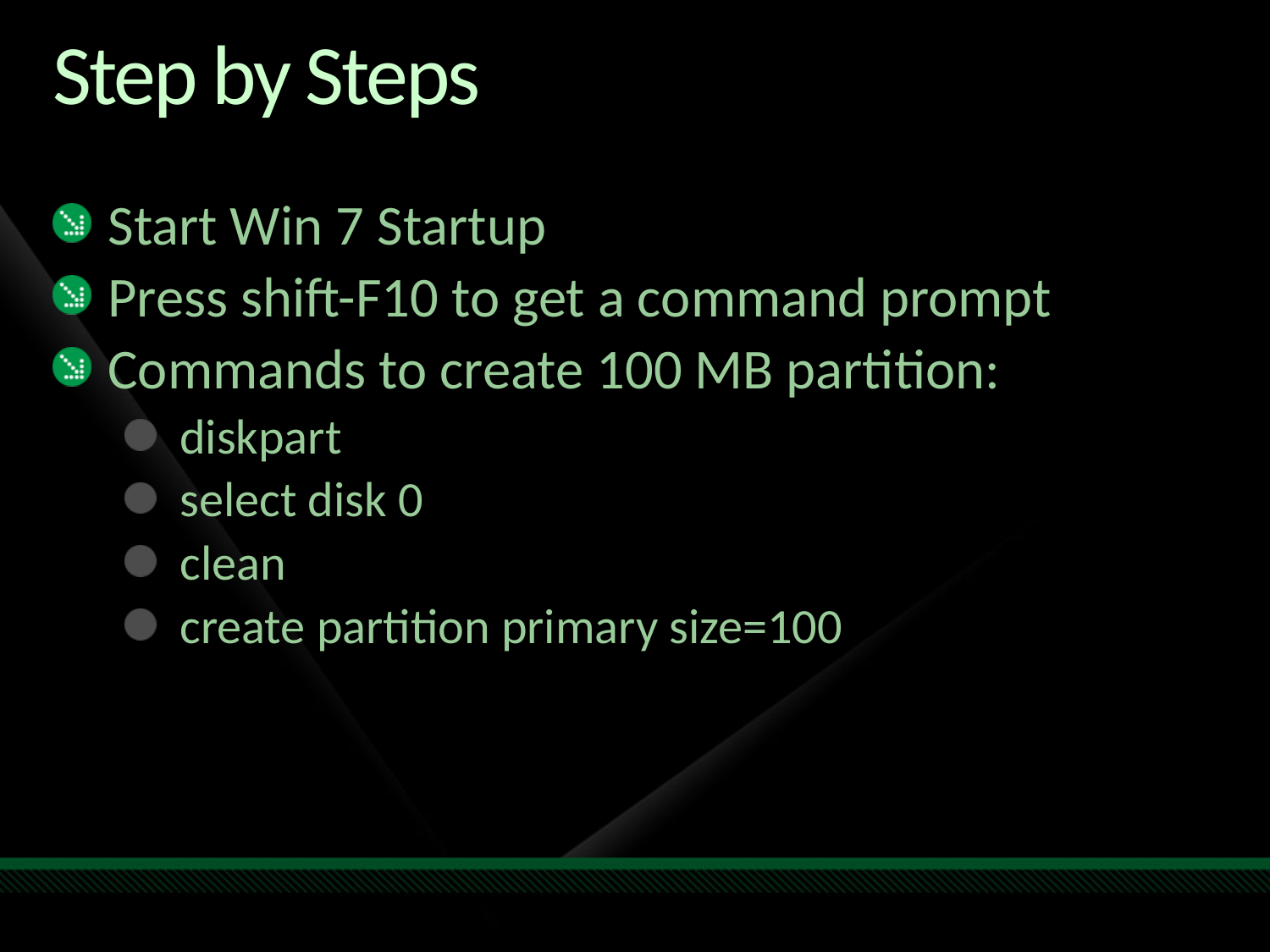

# Step by Steps
Start Win 7 Startup
Press shift-F10 to get a command prompt
Commands to create 100 MB partition:
diskpart
select disk 0
clean
create partition primary size=100